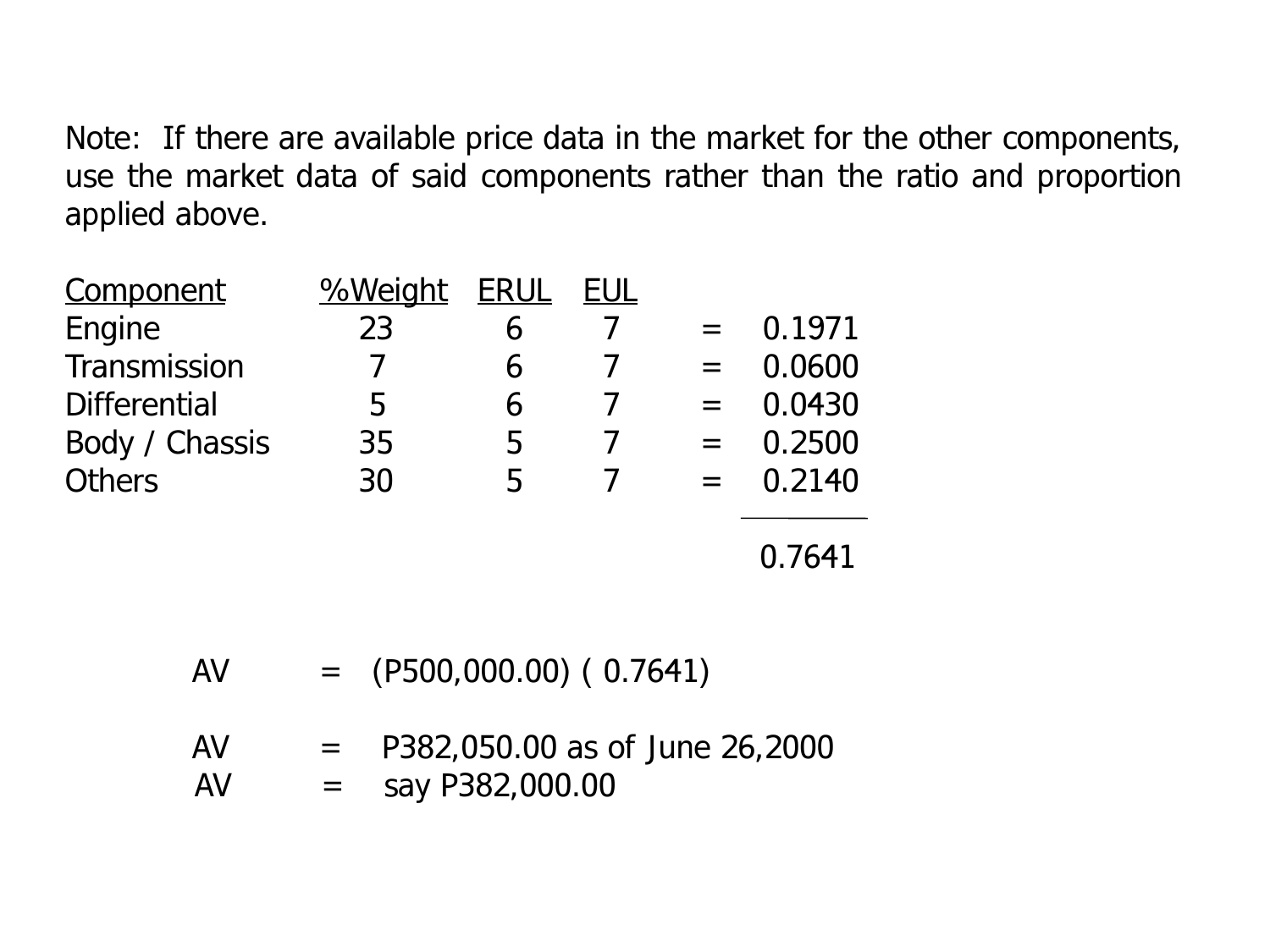

Note:  If there are available price data in the market for the other components, use the market data of said components rather than the ratio and proportion applied above.

Component 	%Weight   ERUL	 EUL
Engine		    23	      6	   7	=    0.1971
Transmission	     7	      6	   7	=    0.0600
Differential	     5	      6	   7 	=    0.0430
Body / Chassis	    35	      5	   7	=    0.2500
Others		    30	      5	   7	=    0.2140

					      0.7641

	AV	=   (P500,000.00) ( 0.7641)

	AV	=    P382,050.00 as of June 26,2000
             AV         =    say P382,000.00